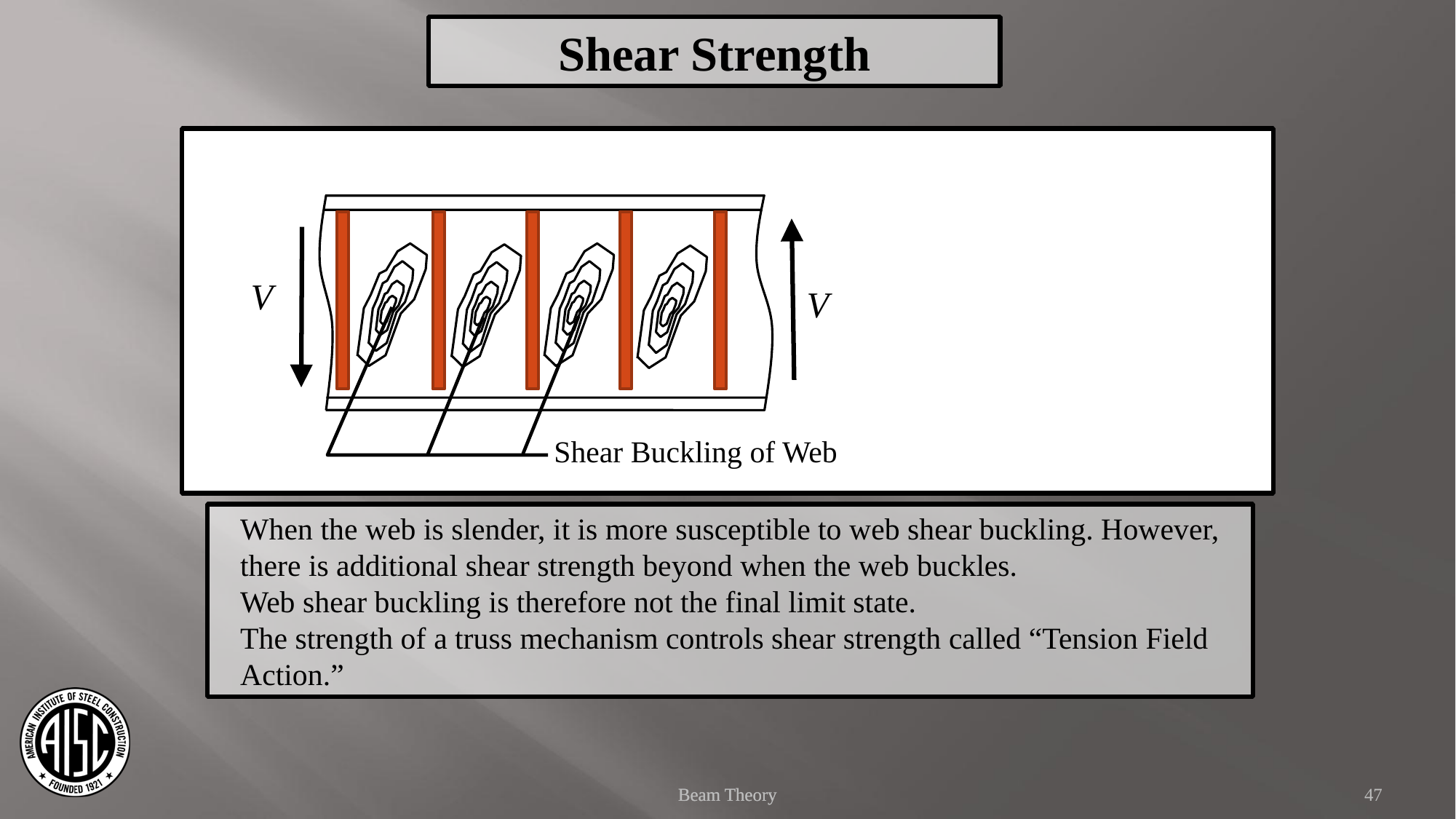

Shear Strength

V
V

Shear Buckling of Web
When the web is slender, it is more susceptible to web shear buckling. However, there is additional shear strength beyond when the web buckles.
Web shear buckling is therefore not the final limit state.
The strength of a truss mechanism controls shear strength called “Tension Field Action.”
Beam Theory
Beam Theory
47